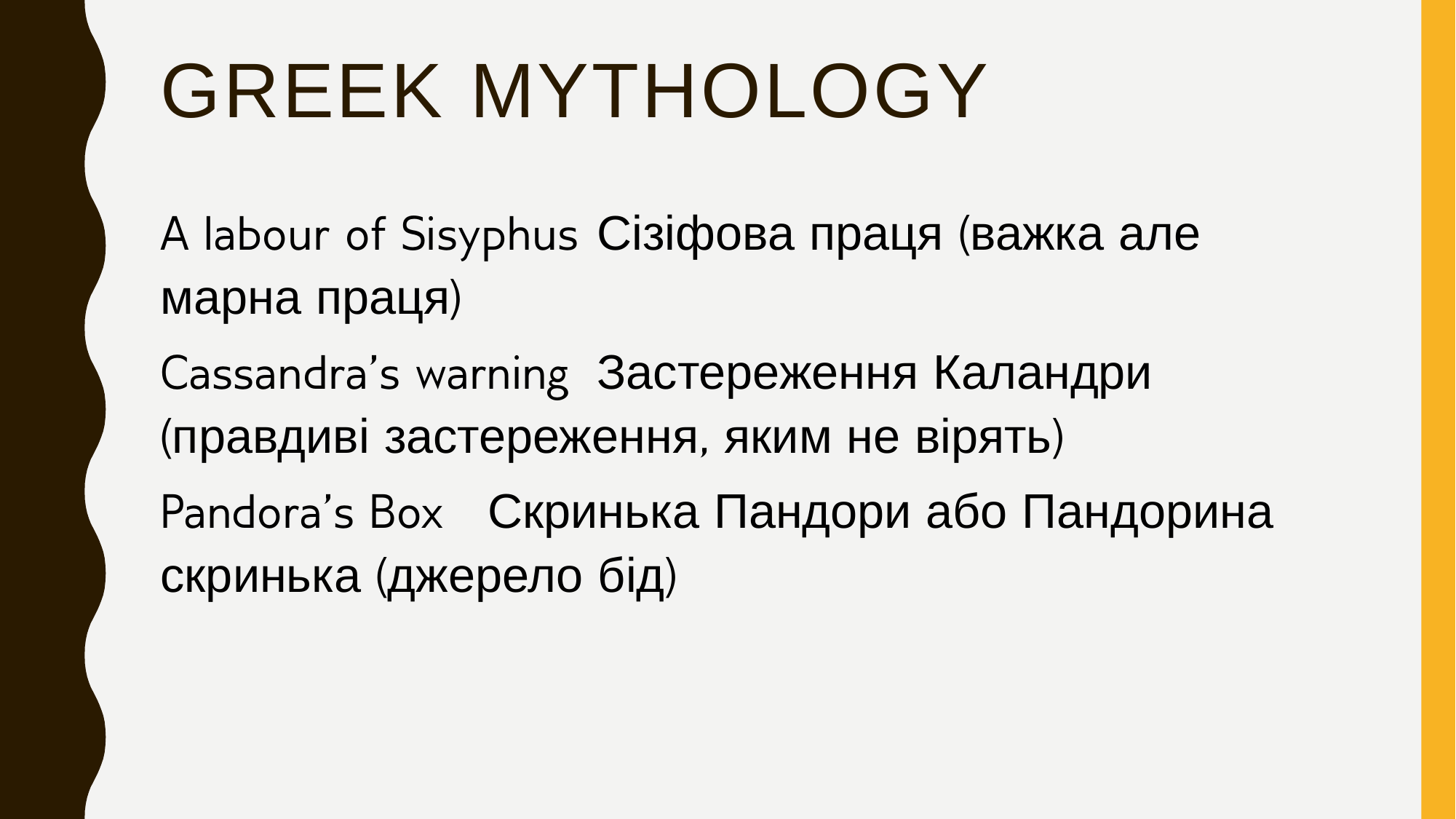

# Greek mythology
A labour of Sisyphus 	Сізіфова праця (важка але марна праця)
Cassandra’s warning 	Застереження Каландри (правдиві застереження, яким не вірять)
Pandora’s Box 	Скринька Пандори або Пандорина скринька (джерело бід)